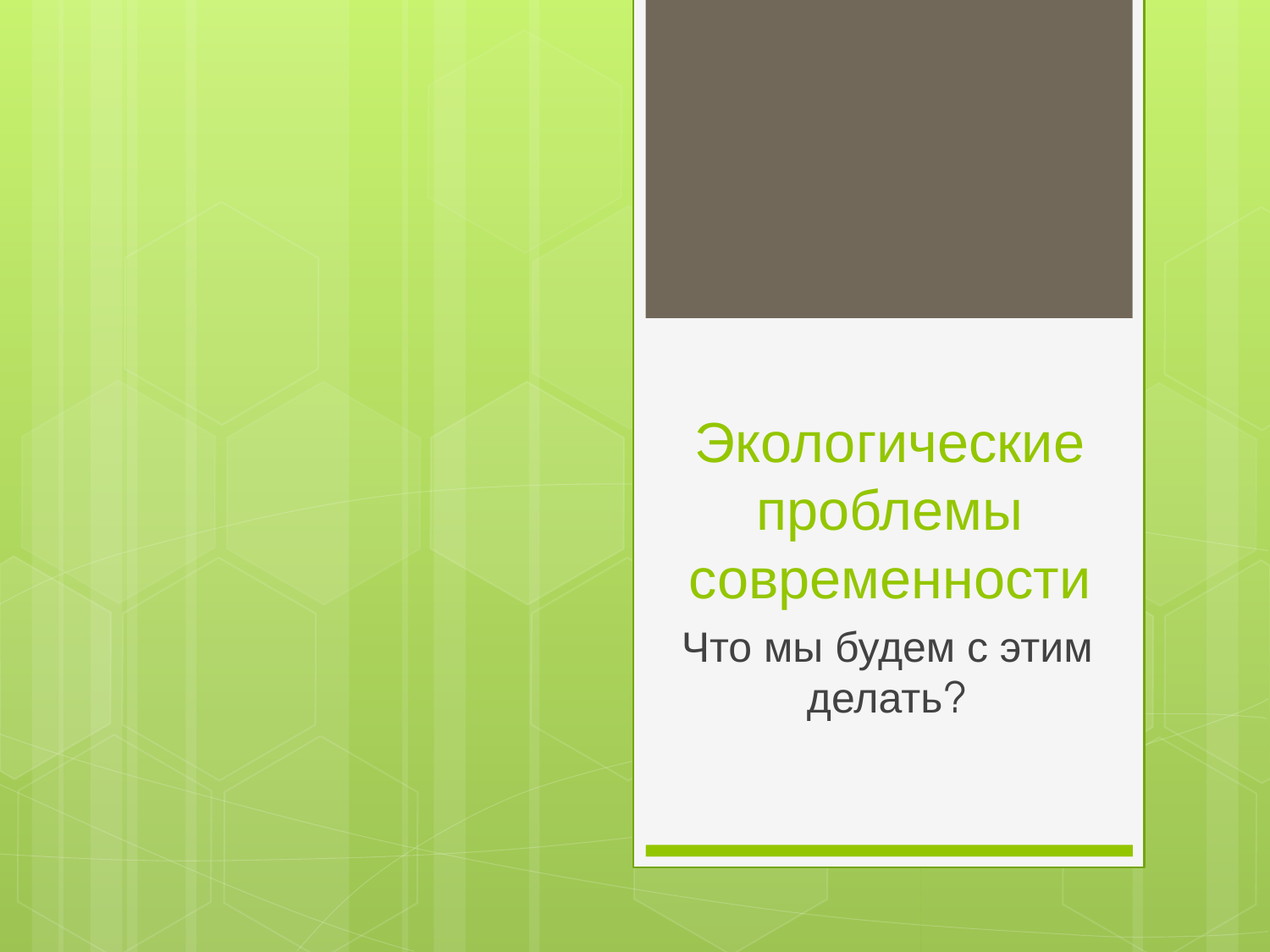

# Экологические проблемы современности
Что мы будем с этим делать?